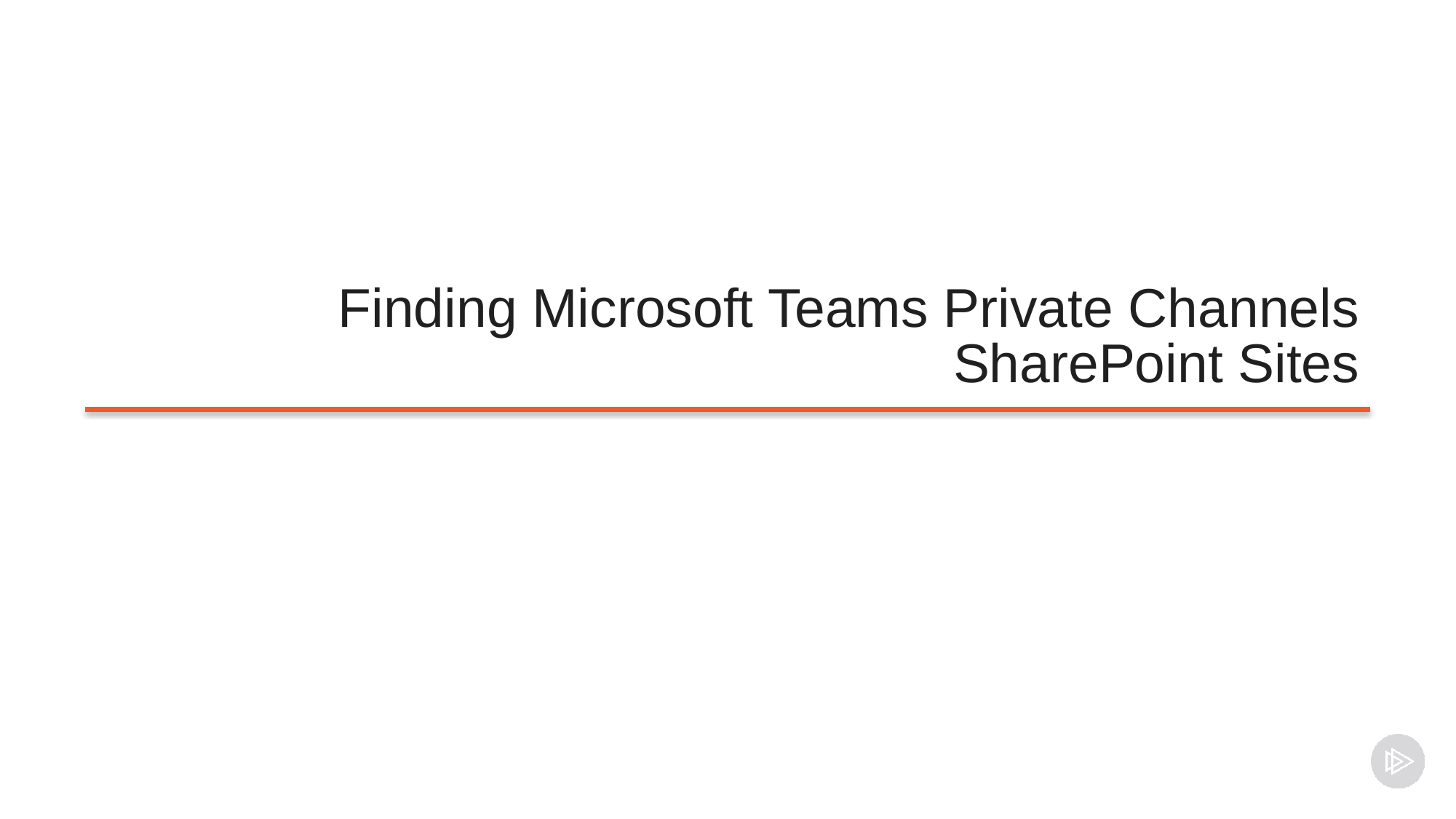

# Finding Microsoft Teams Private Channels SharePoint Sites